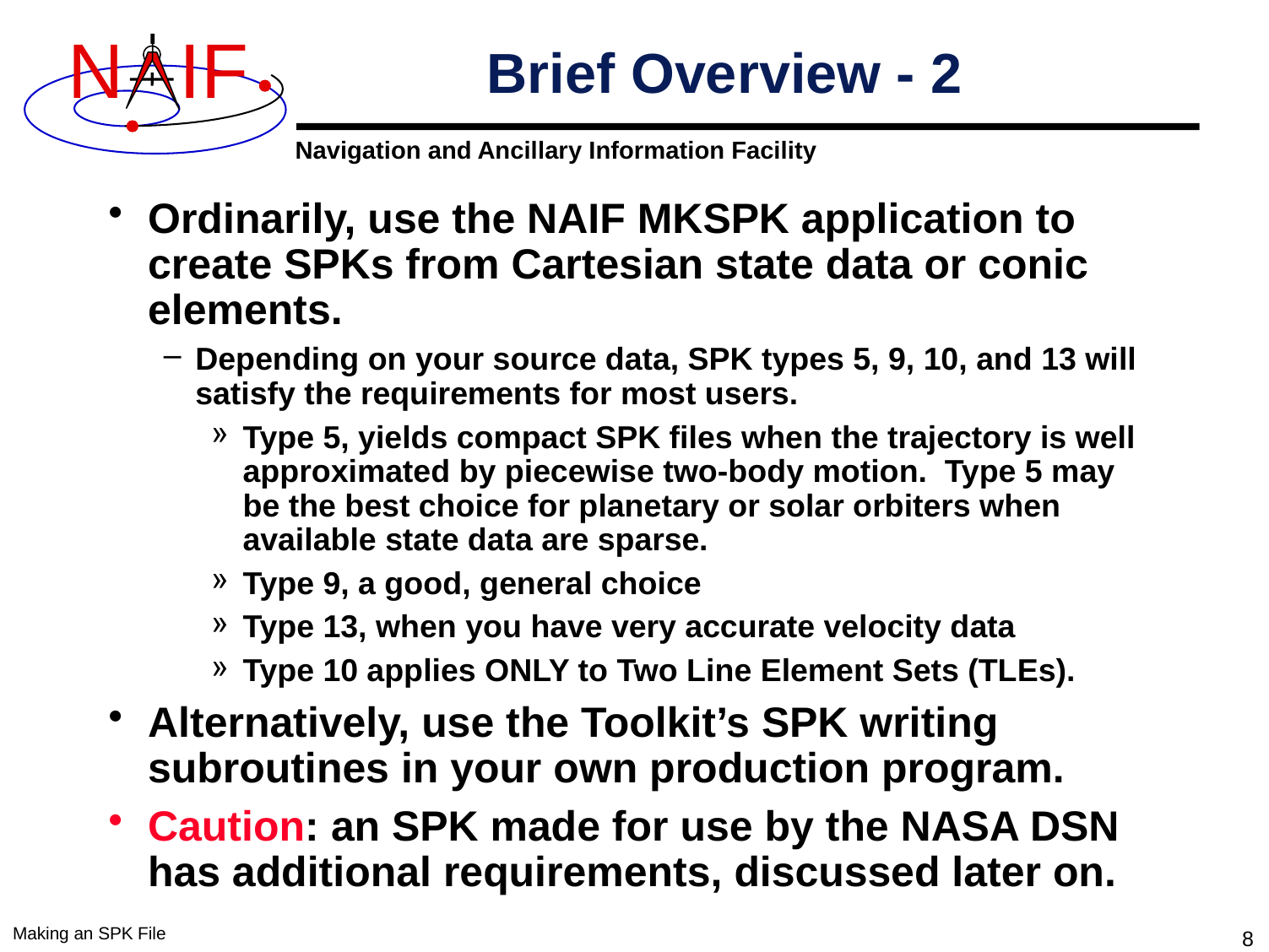

# Brief Overview - 2
Ordinarily, use the NAIF MKSPK application to create SPKs from Cartesian state data or conic elements.
Depending on your source data, SPK types 5, 9, 10, and 13 will satisfy the requirements for most users.
Type 5, yields compact SPK files when the trajectory is well approximated by piecewise two-body motion.  Type 5 may be the best choice for planetary or solar orbiters when available state data are sparse.
Type 9, a good, general choice
Type 13, when you have very accurate velocity data
Type 10 applies ONLY to Two Line Element Sets (TLEs).
Alternatively, use the Toolkit’s SPK writing subroutines in your own production program.
Caution: an SPK made for use by the NASA DSN has additional requirements, discussed later on.

Making an SPK File
8